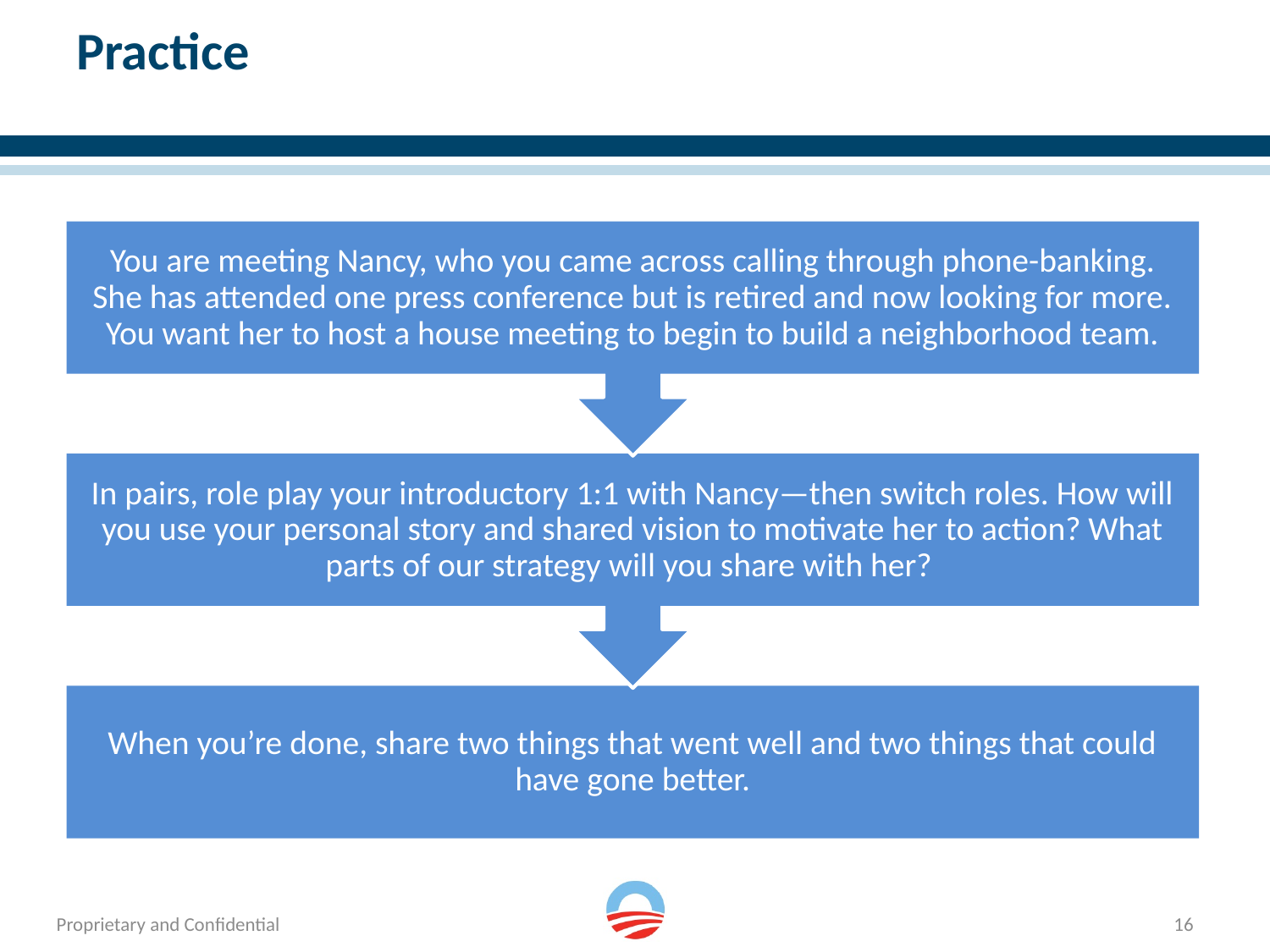

# Practice

You are meeting Nancy, who you came across calling through phone-banking. She has attended one press conference but is retired and now looking for more. You want her to host a house meeting to begin to build a neighborhood team.

In pairs, role play your introductory 1:1 with Nancy—then switch roles. How will you use your personal story and shared vision to motivate her to action? What parts of our strategy will you share with her?

When you’re done, share two things that went well and two things that could have gone better.
16